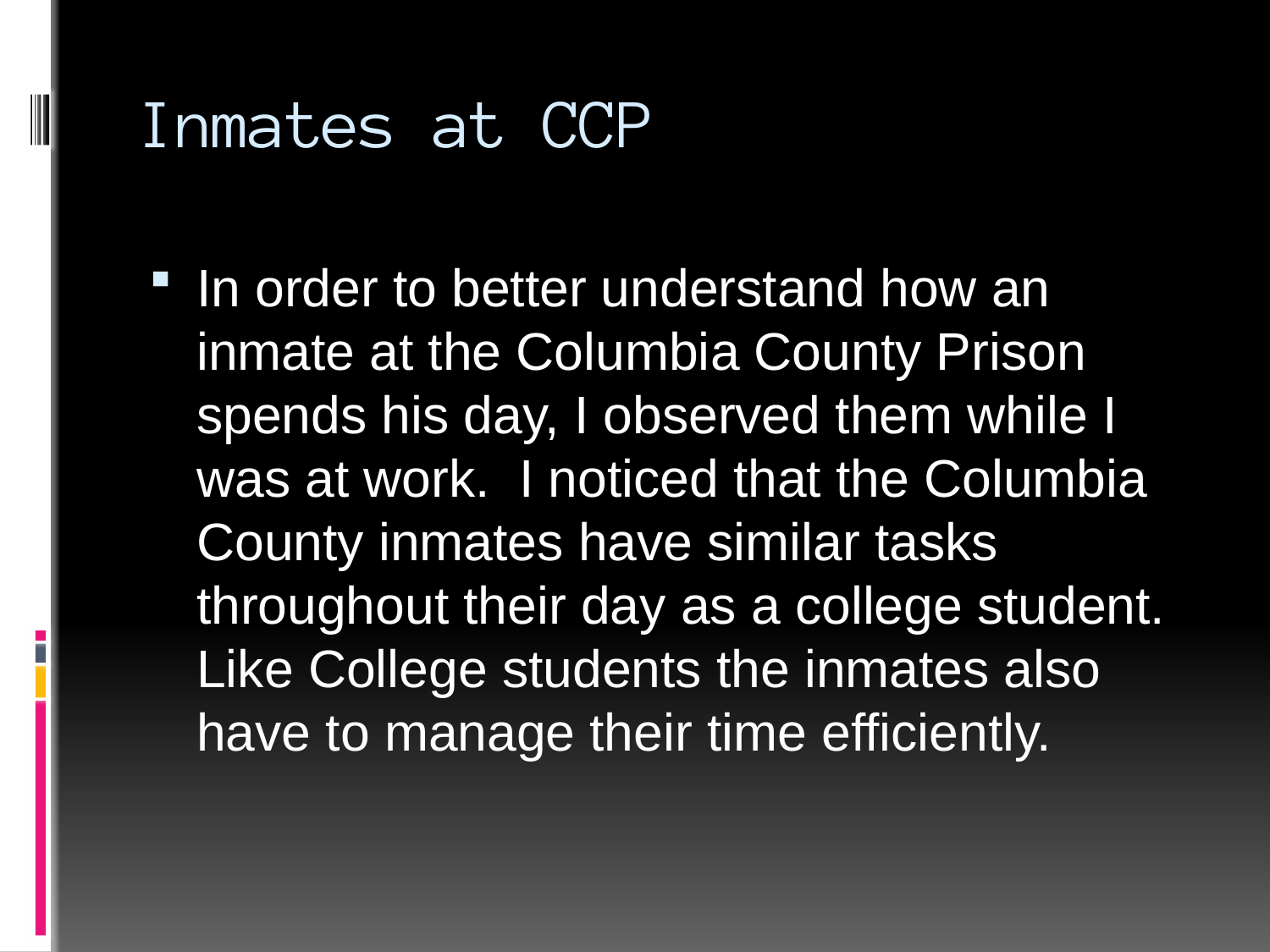

# Inmates at CCP
In order to better understand how an inmate at the Columbia County Prison spends his day, I observed them while I was at work.  I noticed that the Columbia County inmates have similar tasks throughout their day as a college student.  Like College students the inmates also have to manage their time efficiently.